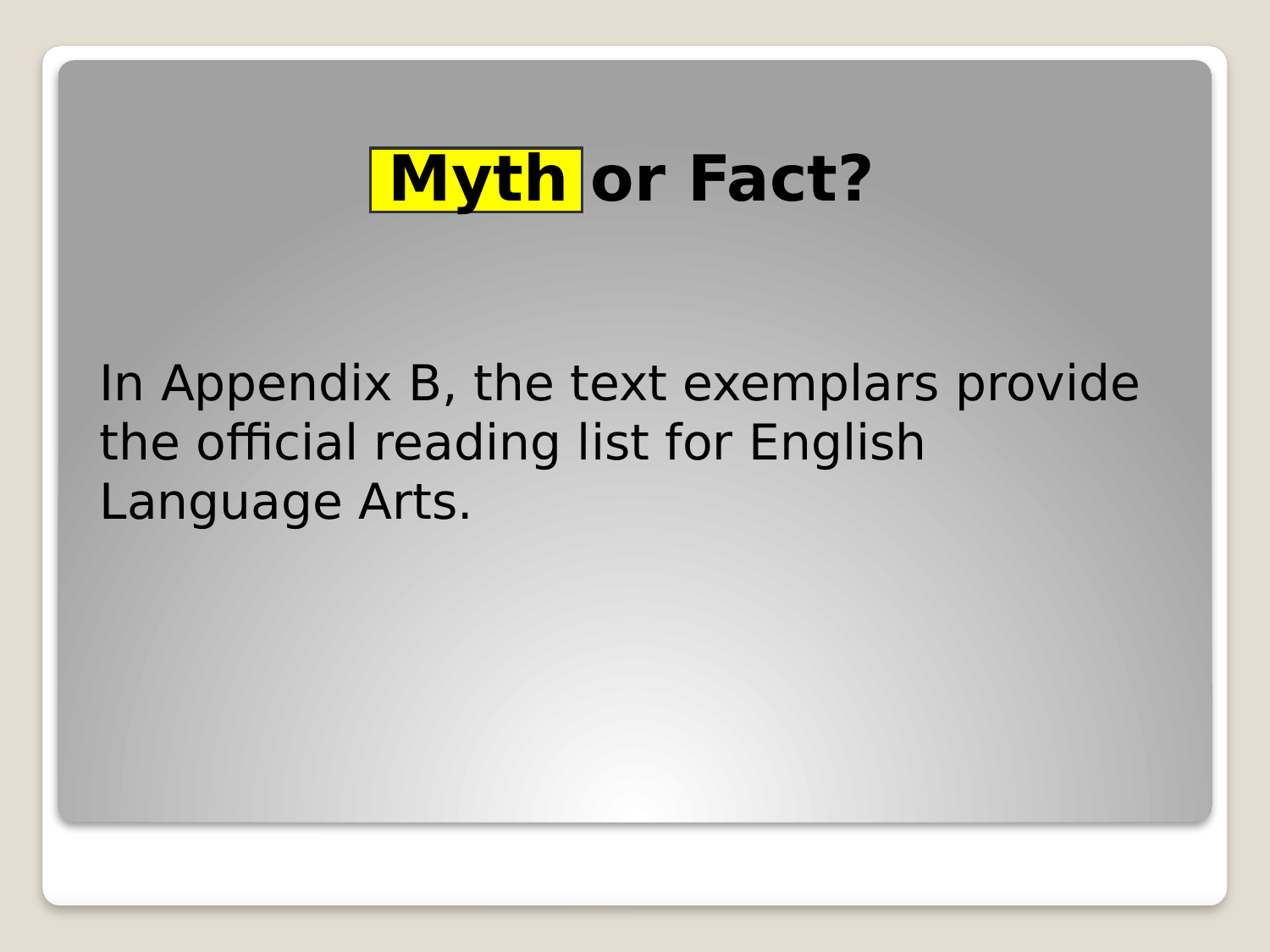

# Myth or Fact?

In Appendix B, the text exemplars provide the official reading list for English Language Arts.